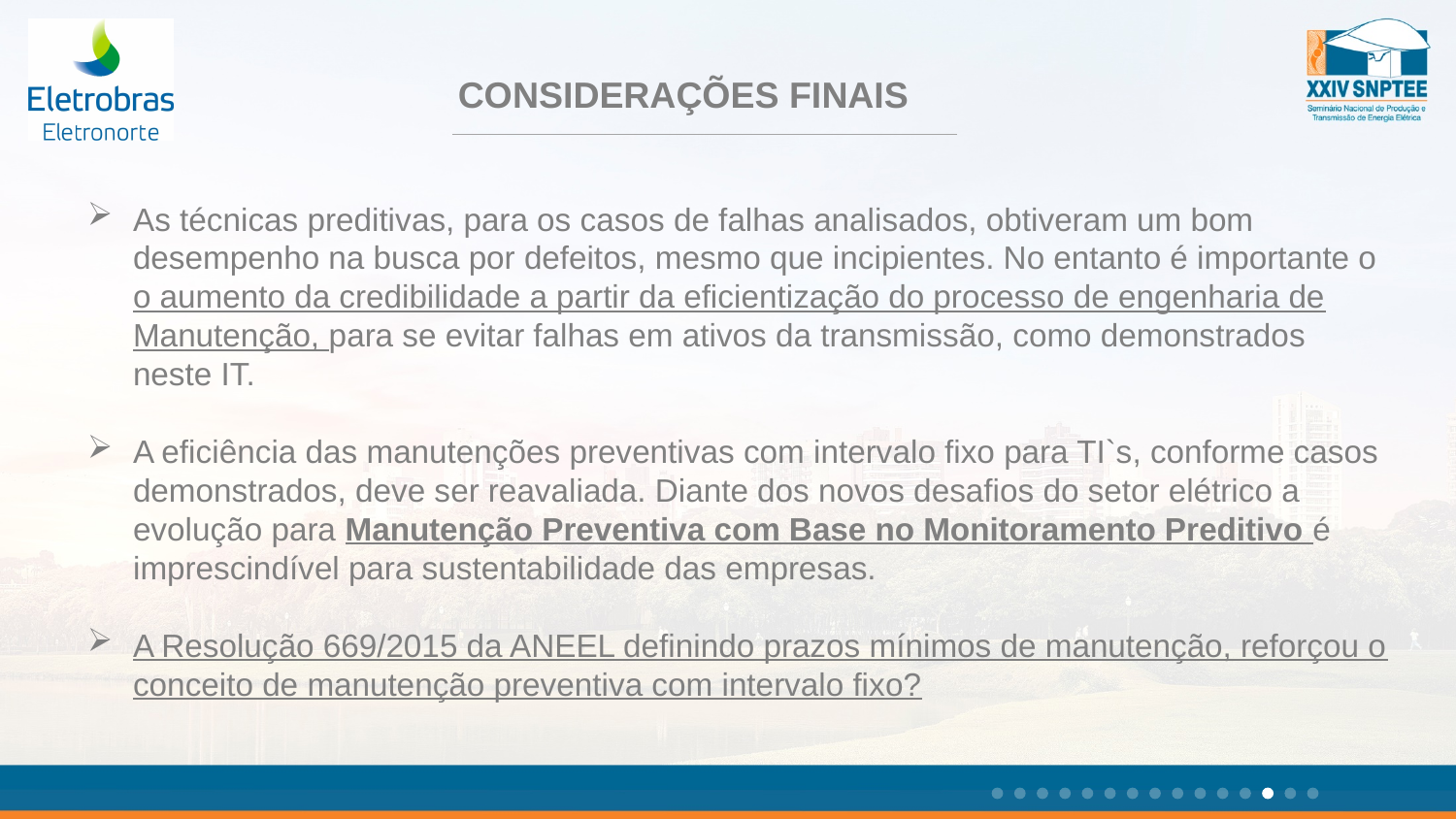

CONSIDERAÇÕES FINAIS
As técnicas preditivas, para os casos de falhas analisados, obtiveram um bom desempenho na busca por defeitos, mesmo que incipientes. No entanto é importante o  o aumento da credibilidade a partir da eficientização do processo de engenharia de Manutenção, para se evitar falhas em ativos da transmissão, como demonstrados neste IT.

A eficiência das manutenções preventivas com intervalo fixo para TI`s, conforme casos demonstrados, deve ser reavaliada. Diante dos novos desafios do setor elétrico a evolução para Manutenção Preventiva com Base no Monitoramento Preditivo é imprescindível para sustentabilidade das empresas.

A Resolução 669/2015 da ANEEL definindo prazos mínimos de manutenção, reforçou o conceito de manutenção preventiva com intervalo fixo?